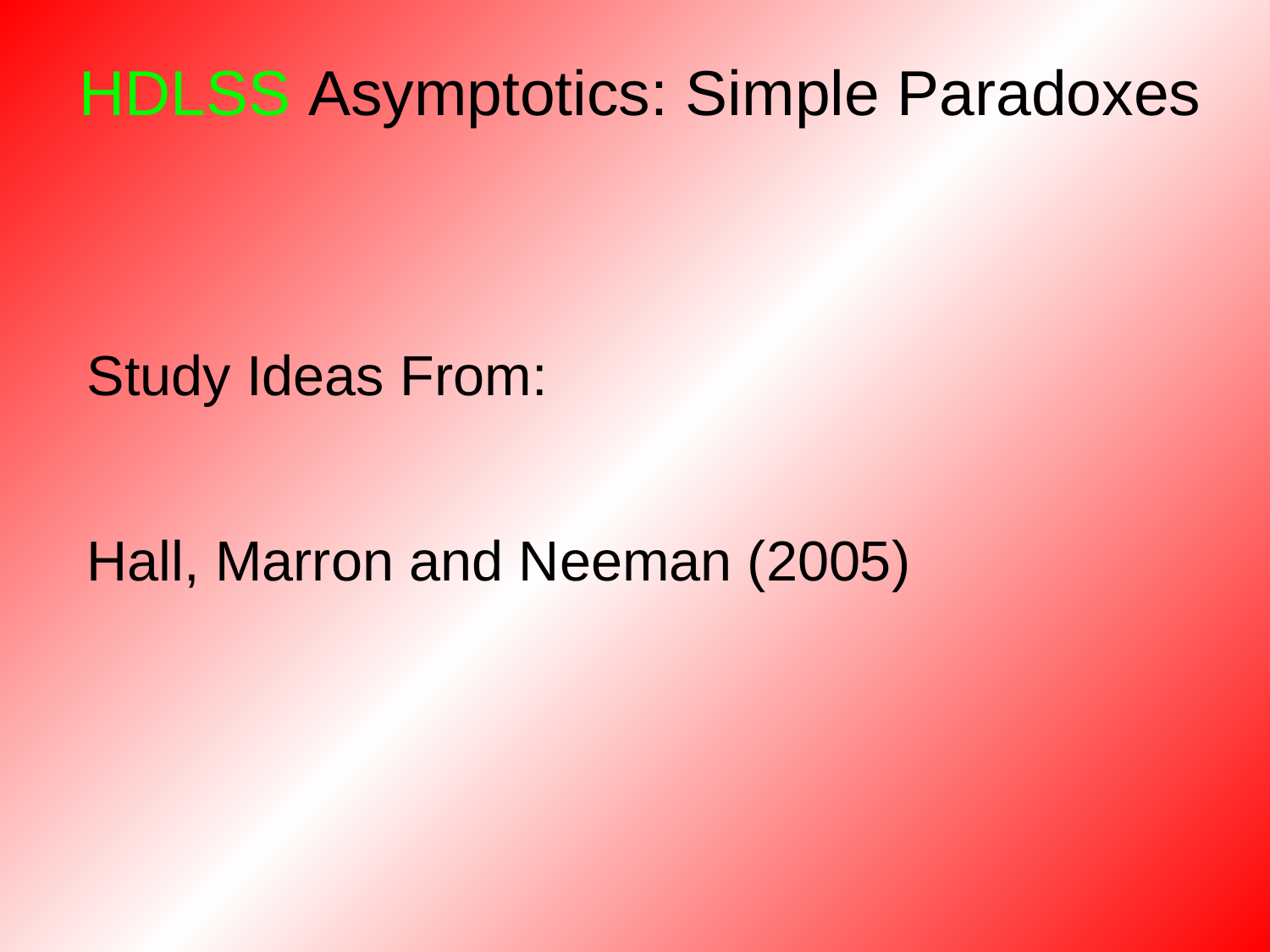

HDLSS Asymptotics: Simple Paradoxes

Study Ideas From:

Hall, Marron and Neeman (2005)